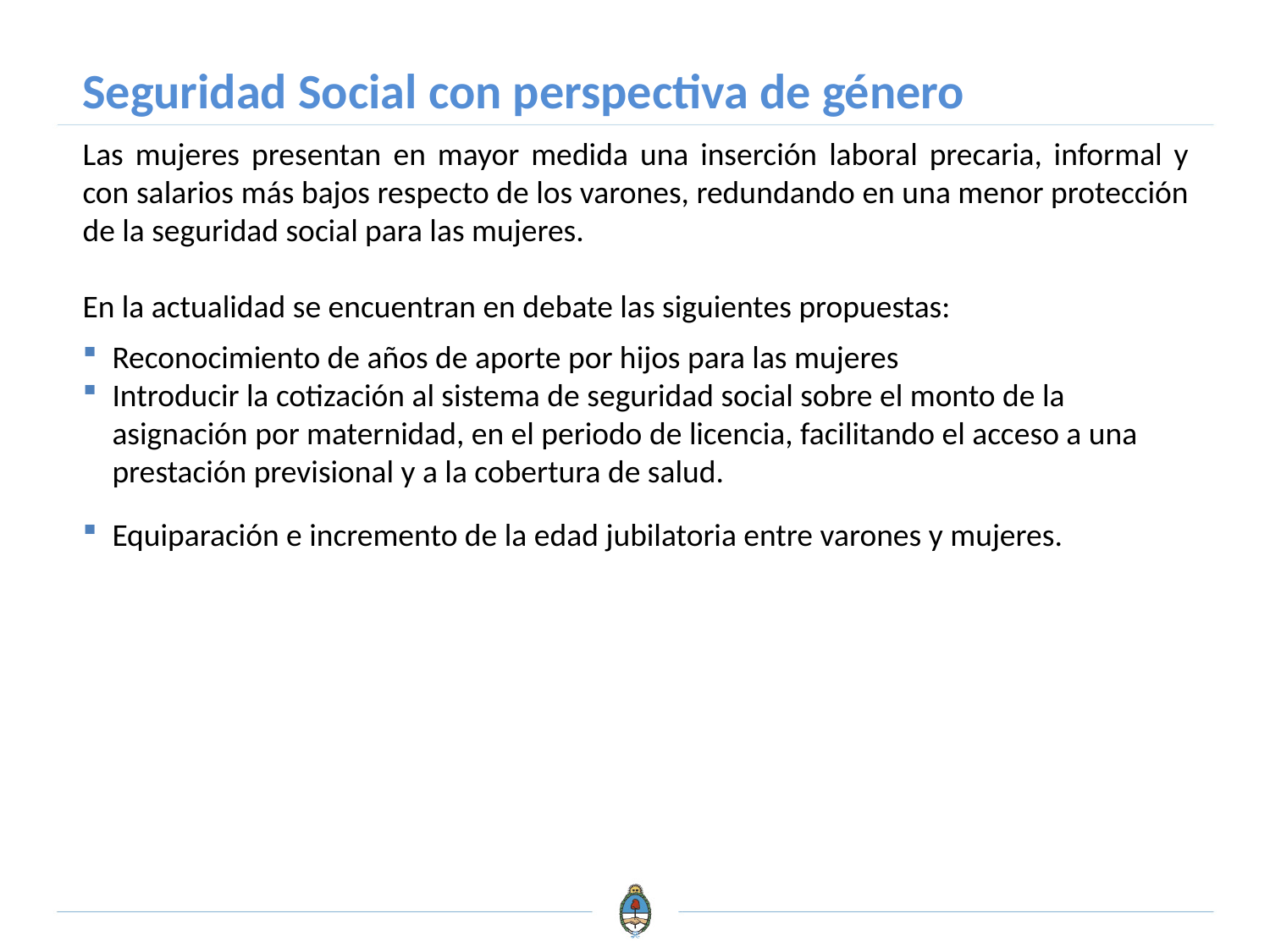

Seguridad Social con perspectiva de género
Las mujeres presentan en mayor medida una inserción laboral precaria, informal y con salarios más bajos respecto de los varones, redundando en una menor protección de la seguridad social para las mujeres.

En la actualidad se encuentran en debate las siguientes propuestas:

Reconocimiento de años de aporte por hijos para las mujeres
Introducir la cotización al sistema de seguridad social sobre el monto de la asignación por maternidad, en el periodo de licencia, facilitando el acceso a una prestación previsional y a la cobertura de salud.

Equiparación e incremento de la edad jubilatoria entre varones y mujeres.